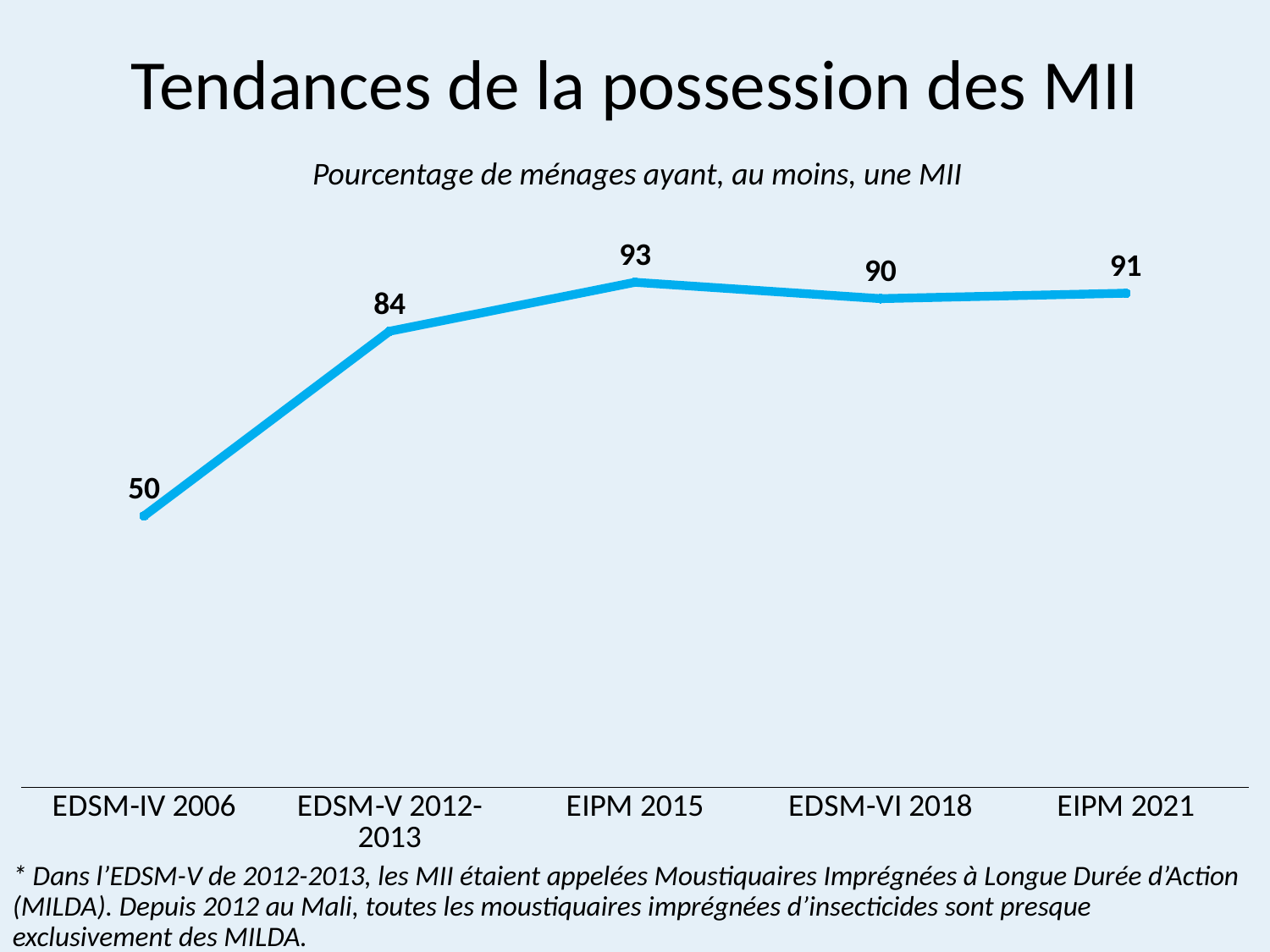

# Tendances de la possession des MII
Pourcentage de ménages ayant, au moins, une MII

### Chart

| Category | Series 1 |
|---|---|
| EDSM-IV 2006 | 50.0 |
| EDSM-V 2012-2013 | 84.0 |
| EIPM 2015 | 93.0 |
| EDSM-VI 2018 | 90.0 |
| EIPM 2021 | 91.0 |
* Dans l’EDSM-V de 2012-2013, les MII étaient appelées Moustiquaires Imprégnées à Longue Durée d’Action (MILDA). Depuis 2012 au Mali, toutes les moustiquaires imprégnées d’insecticides sont presque exclusivement des MILDA.